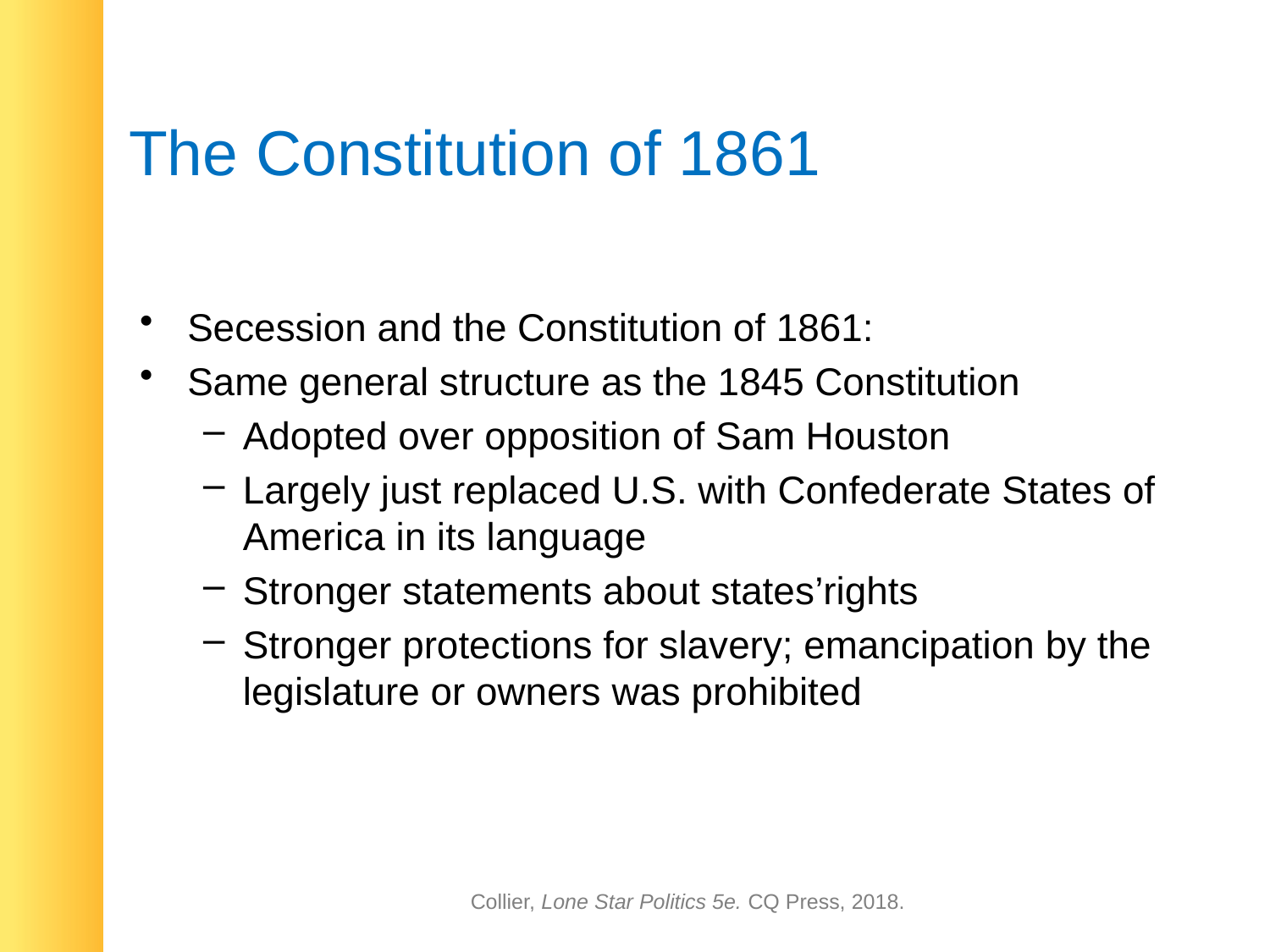

# The Constitution of 1861
Secession and the Constitution of 1861:
Same general structure as the 1845 Constitution
Adopted over opposition of Sam Houston
Largely just replaced U.S. with Confederate States of America in its language
Stronger statements about states’rights
Stronger protections for slavery; emancipation by the legislature or owners was prohibited
Collier, Lone Star Politics 5e. CQ Press, 2018.